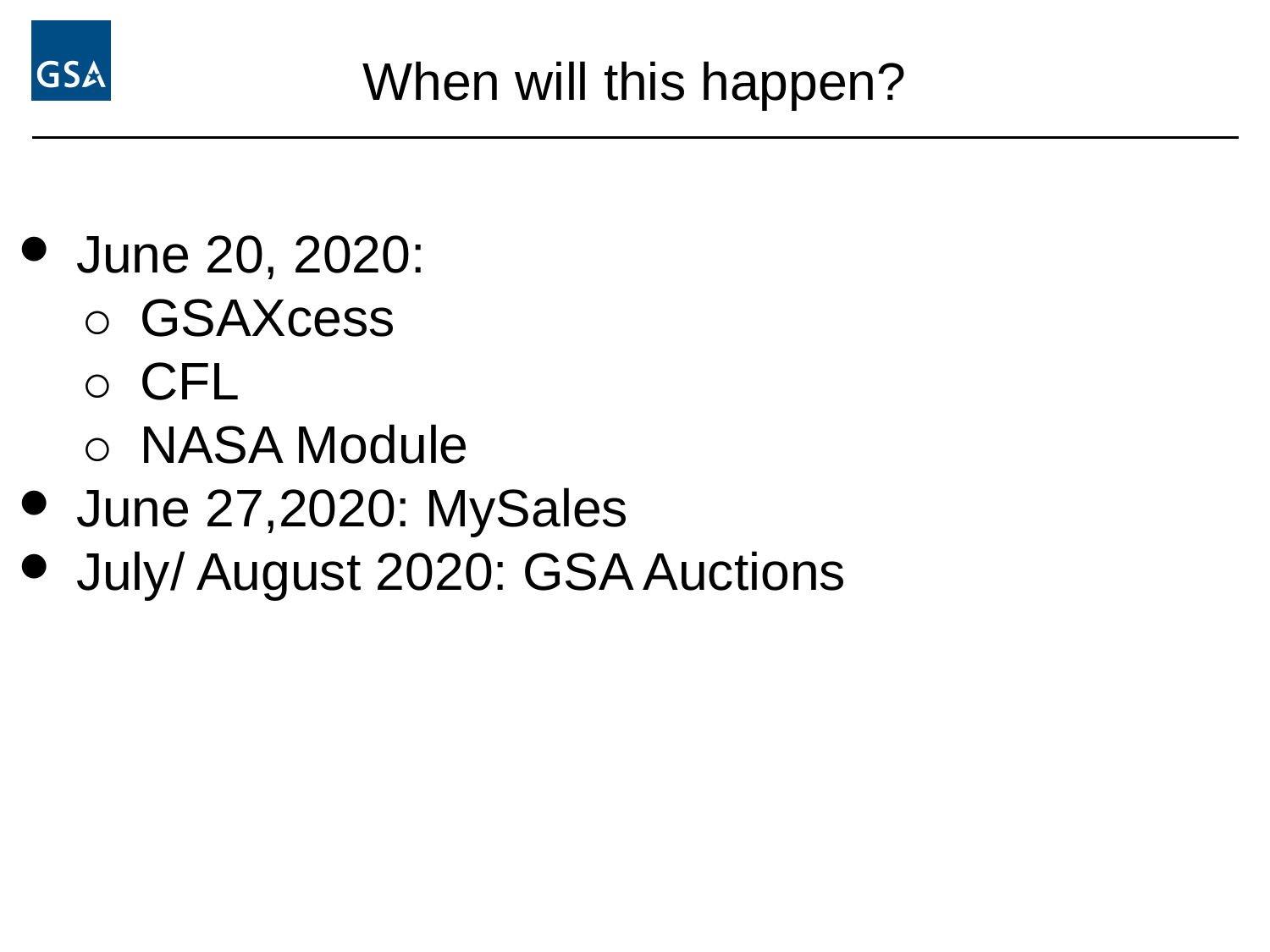

# When will this happen?
June 20, 2020:
GSAXcess
CFL
NASA Module
June 27,2020: MySales
July/ August 2020: GSA Auctions